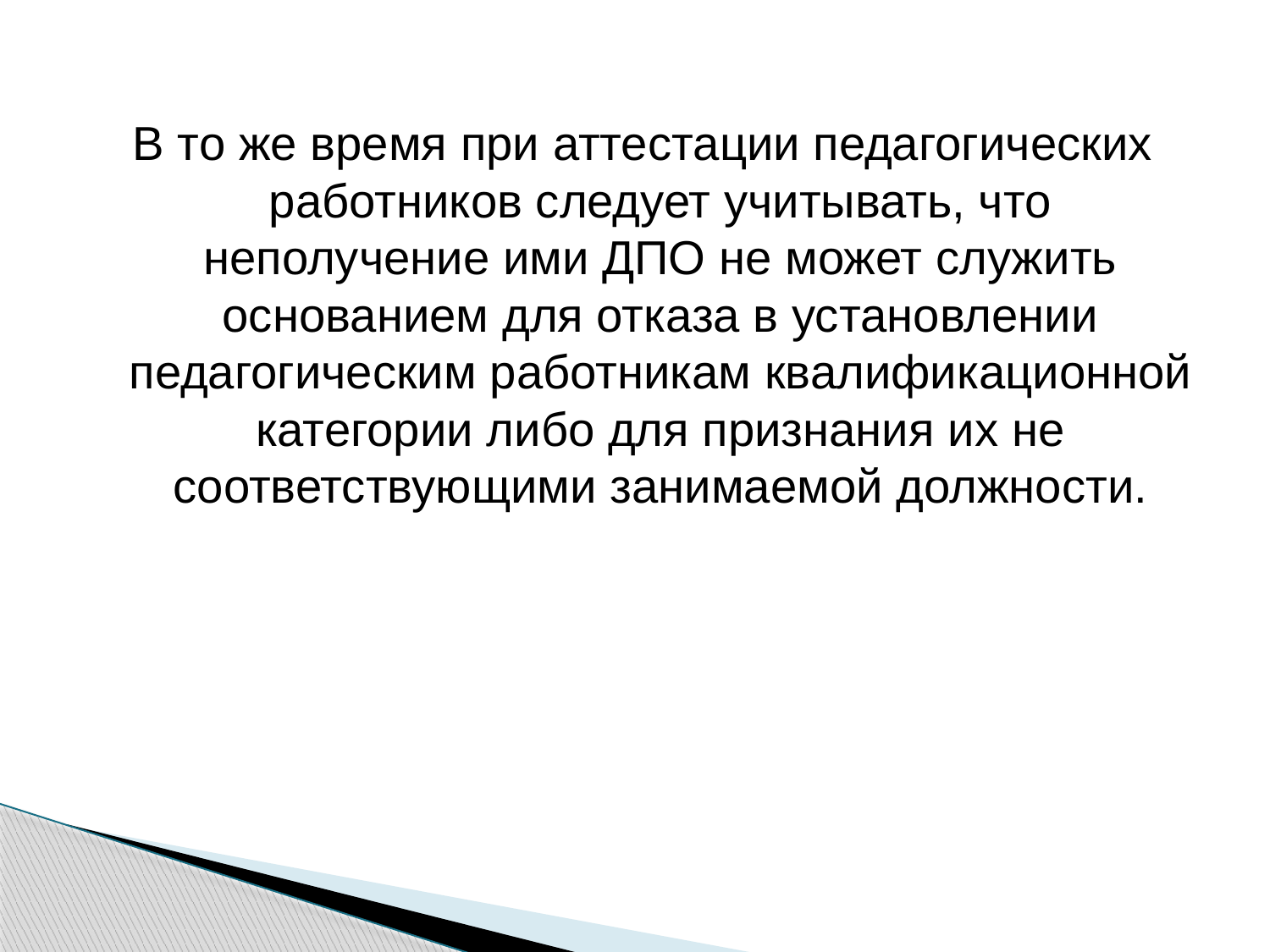

В то же время при аттестации педагогических работников следует учитывать, что неполучение ими ДПО не может служить основанием для отказа в установлении педагогическим работникам квалификационной категории либо для признания их не соответствующими занимаемой должности.